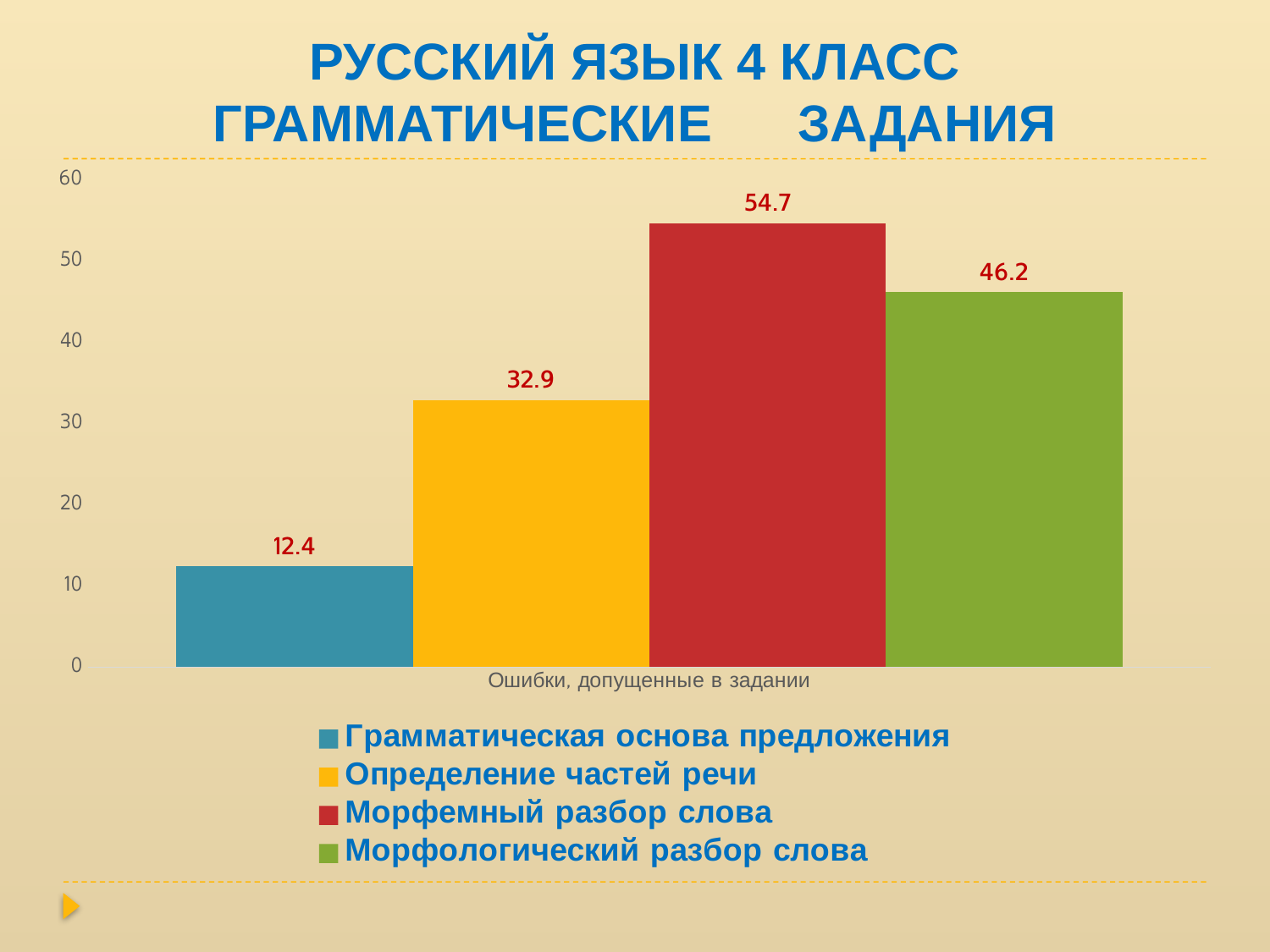

# РУССКИЙ ЯЗЫК 4 КЛАСС ГРАММАТИЧЕСКИЕ      ЗАДАНИЯ

### Chart

| Category | Грамматическая основа предложения | Определение частей речи | Морфемный разбор слова | Морфологический разбор слова |
|---|---|---|---|---|
| Ошибки, допущенные в задании | 12.4 | 32.9 | 54.7 | 46.2 |